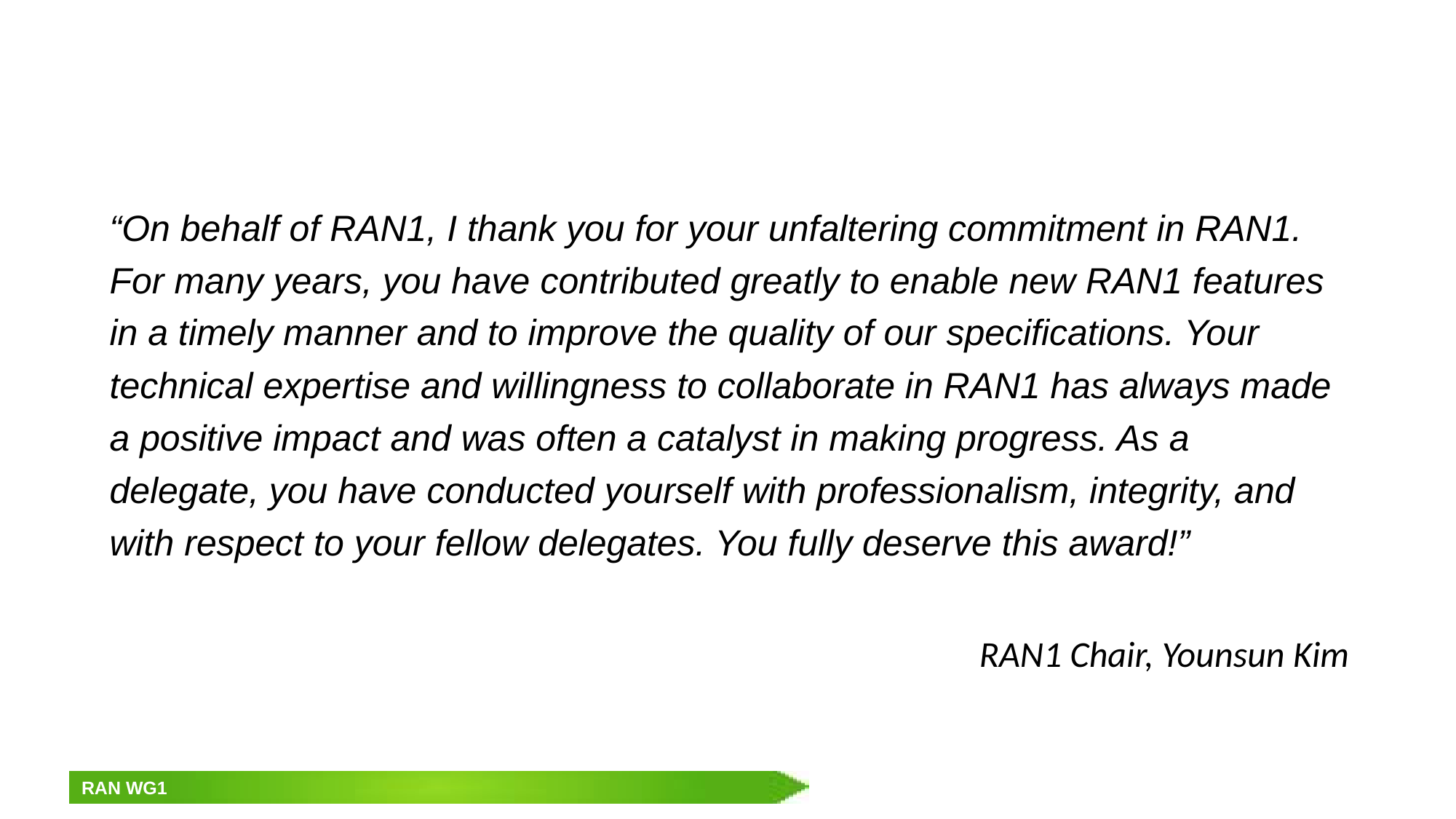

“On behalf of RAN1, I thank you for your unfaltering commitment in RAN1. For many years, you have contributed greatly to enable new RAN1 features in a timely manner and to improve the quality of our specifications. Your technical expertise and willingness to collaborate in RAN1 has always made a positive impact and was often a catalyst in making progress. As a delegate, you have conducted yourself with professionalism, integrity, and with respect to your fellow delegates. You fully deserve this award!”

RAN1 Chair, Younsun Kim